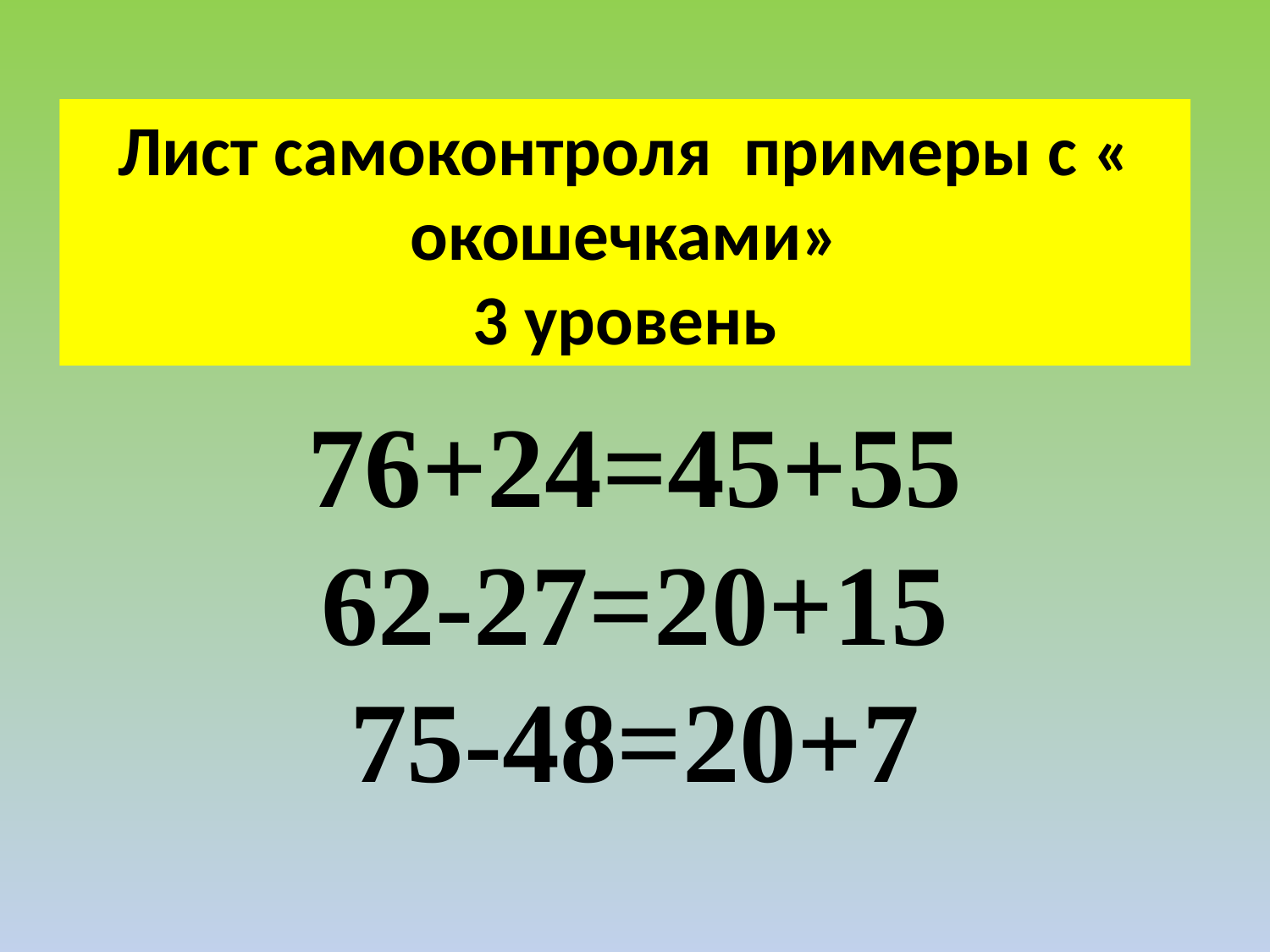

Лист самоконтроля  примеры с « окошечками»
3 уровень
76+24=45+55
62-27=20+15
75-48=20+7